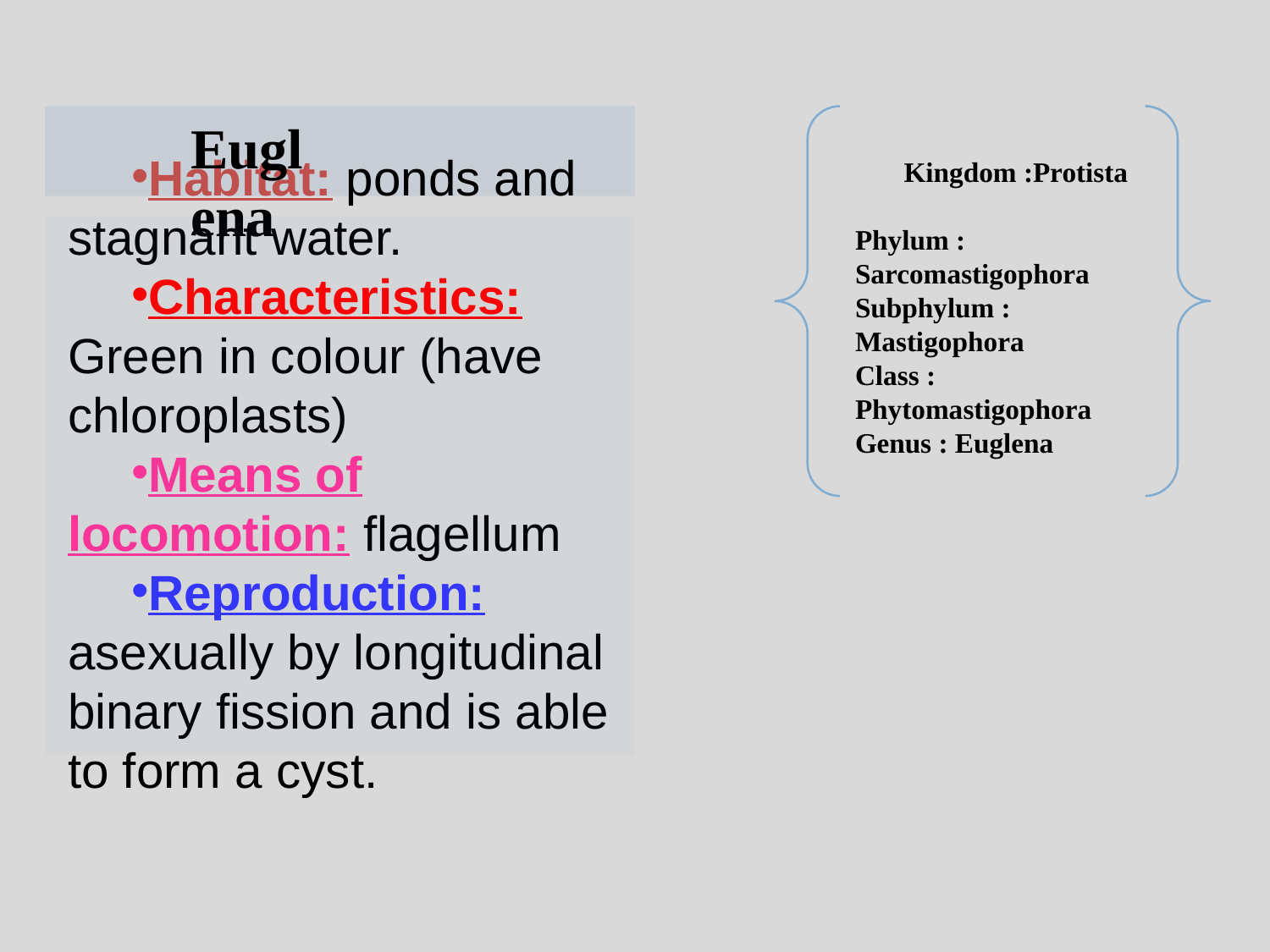

Euglena
Kingdom :Protista
Phylum : Sarcomastigophora
Subphylum : Mastigophora
Class : Phytomastigophora
Genus : Euglena

Habitat: ponds and stagnant water.
Characteristics: Green in colour (have chloroplasts)
Means of locomotion: flagellum
Repro­duction: asexually by long­itudinal binary fission and is able to form a cyst.